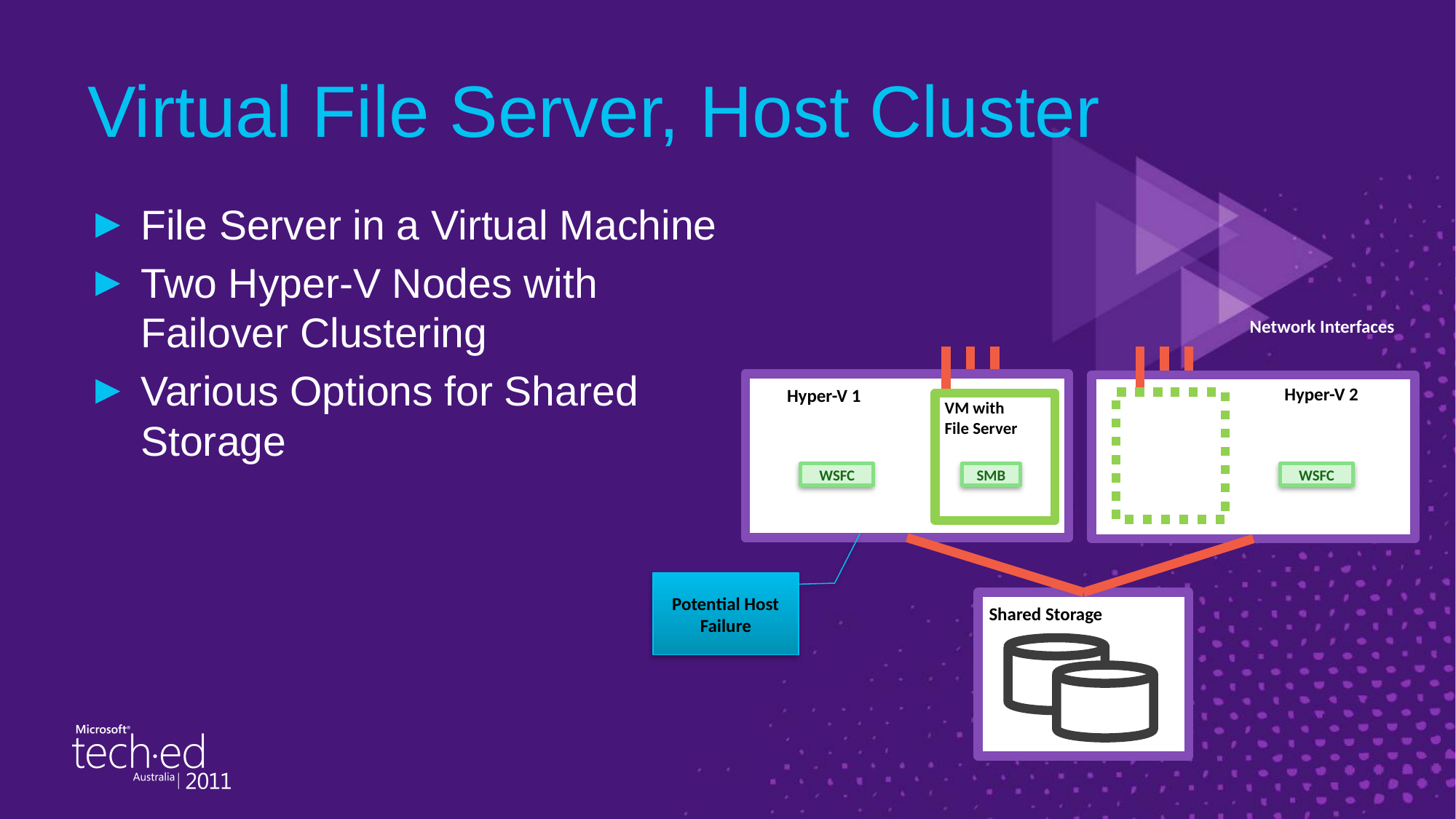

# Virtual File Server, Host Cluster
File Server in a Virtual Machine
Two Hyper-V Nodes with Failover Clustering
Various Options for Shared Storage

Network Interfaces

Hyper-V 2
Hyper-V 1
VM with
File Server

WSFC
SMB
WSFC
Potential Host
Failure

Shared Storage